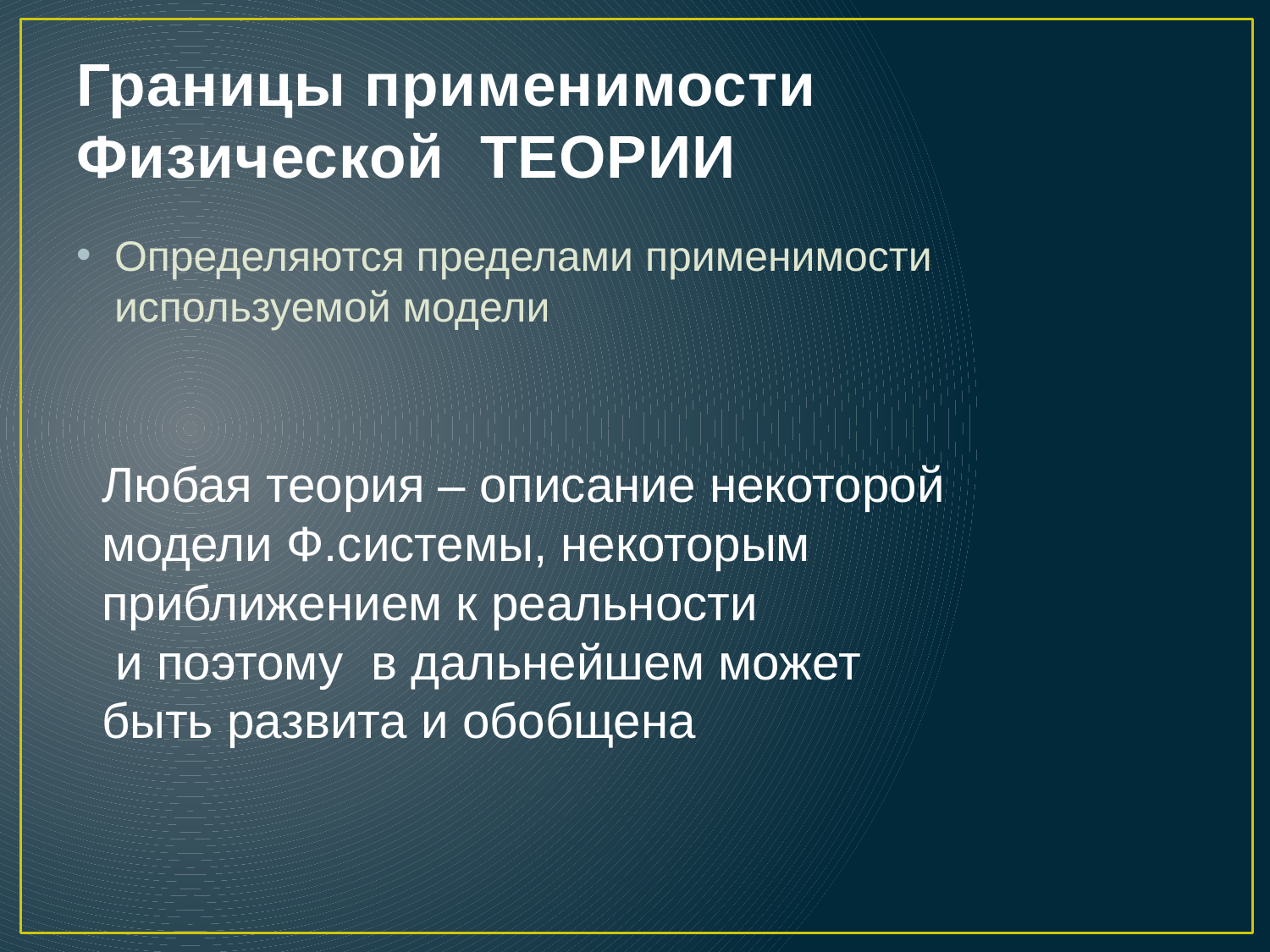

# Границы применимости Физической  ТЕОРИИ
Определяются пределами применимости используемой модели
Любая теория – описание некоторой модели Ф.системы, некоторым приближением к реальности
 и поэтому  в дальнейшем может быть развита и обобщена